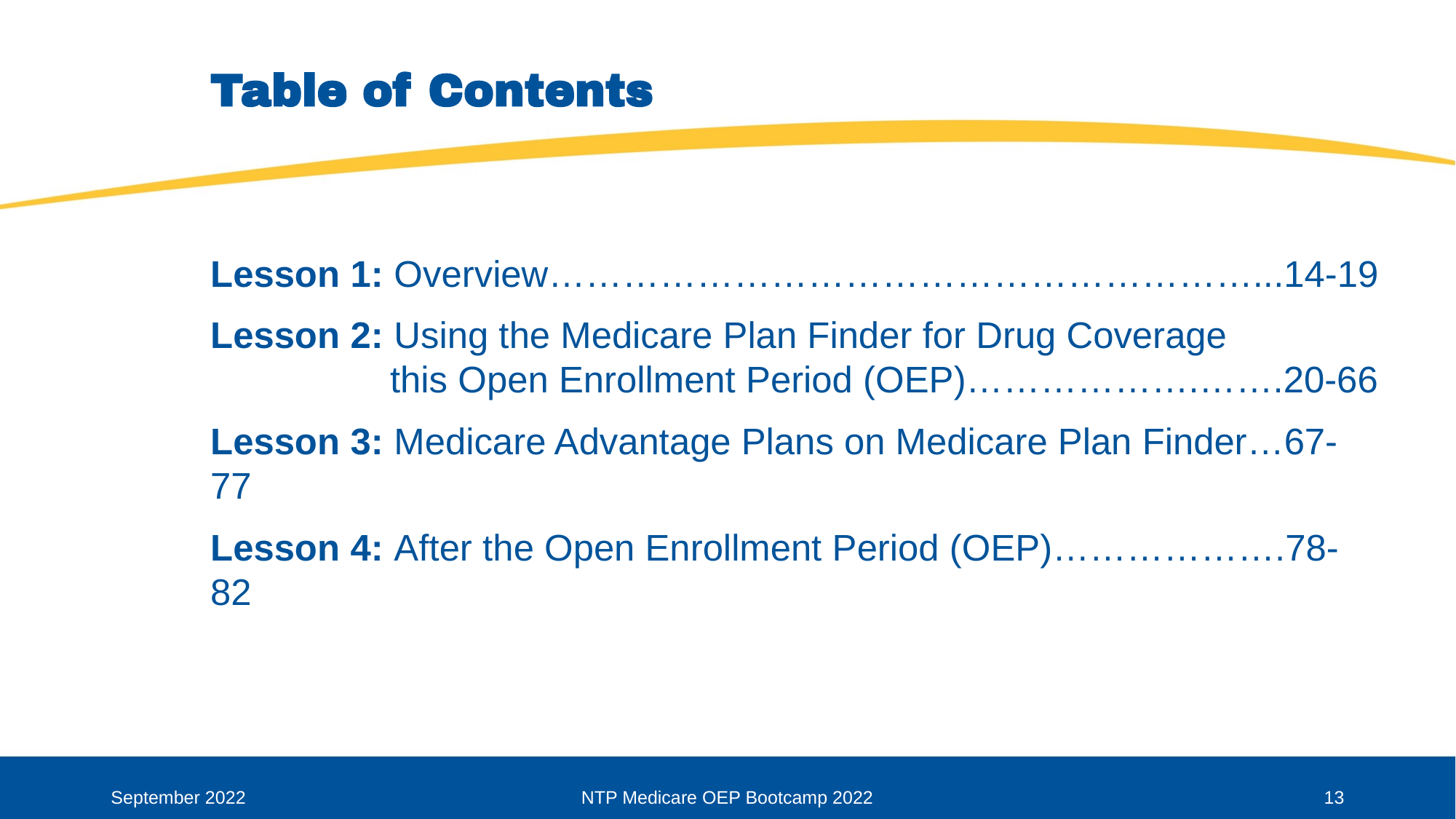

# Table of Contents
Lesson 1: Overview…………………………………………………...14-19
Lesson 2: Using the Medicare Plan Finder for Drug Coverage            this Open Enrollment Period (OEP)……………….…….20-66
Lesson 3: Medicare Advantage Plans on Medicare Plan Finder…67-77
Lesson 4: After the Open Enrollment Period (OEP)……………….78-82

September 2022
NTP Medicare OEP Bootcamp 2022
13